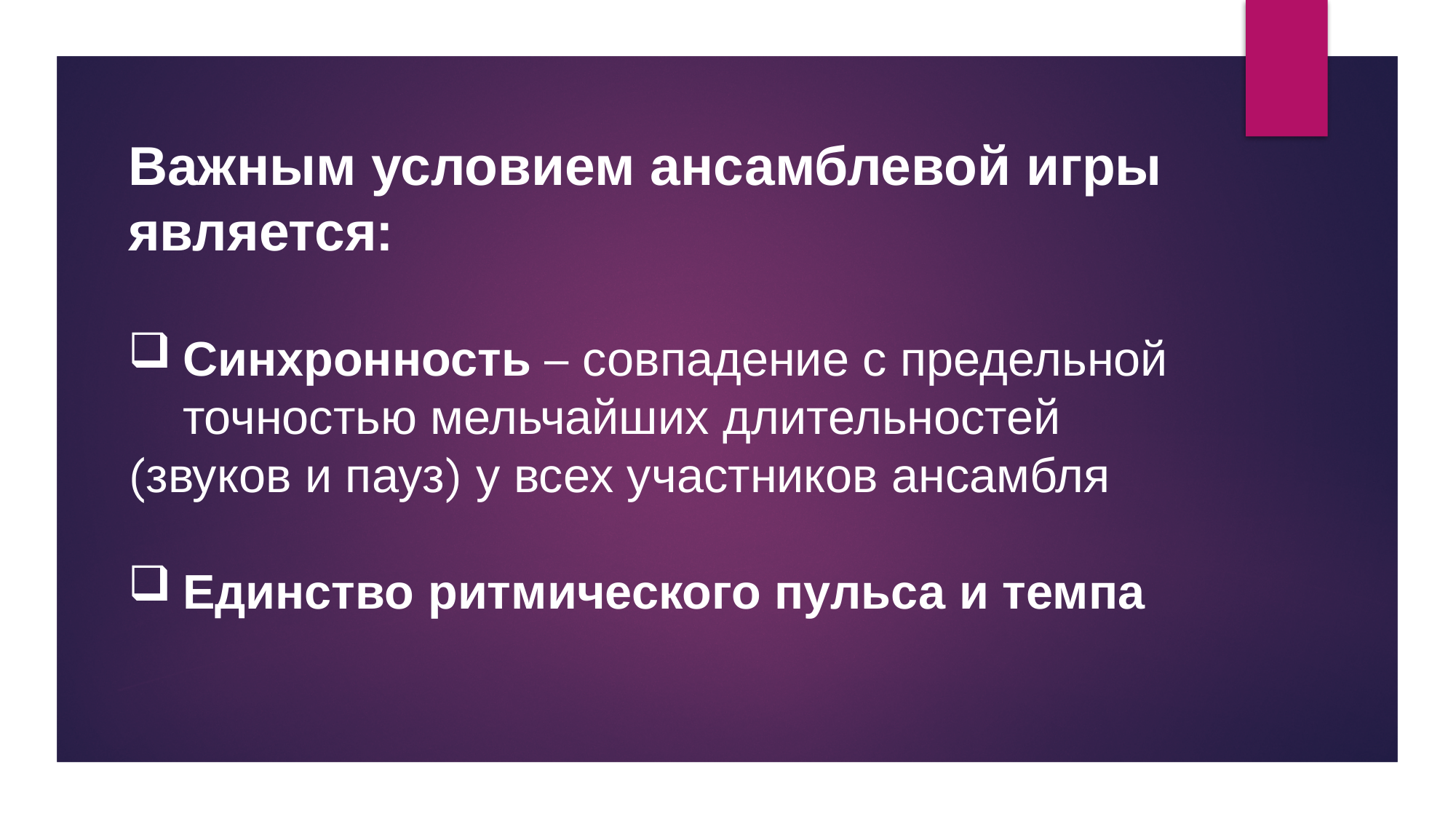

Важным условием ансамблевой игры является:

Синхронность – совпадение с предельной точностью мельчайших длительностей
(звуков и пауз) у всех участников ансамбля

Единство ритмического пульса и темпа